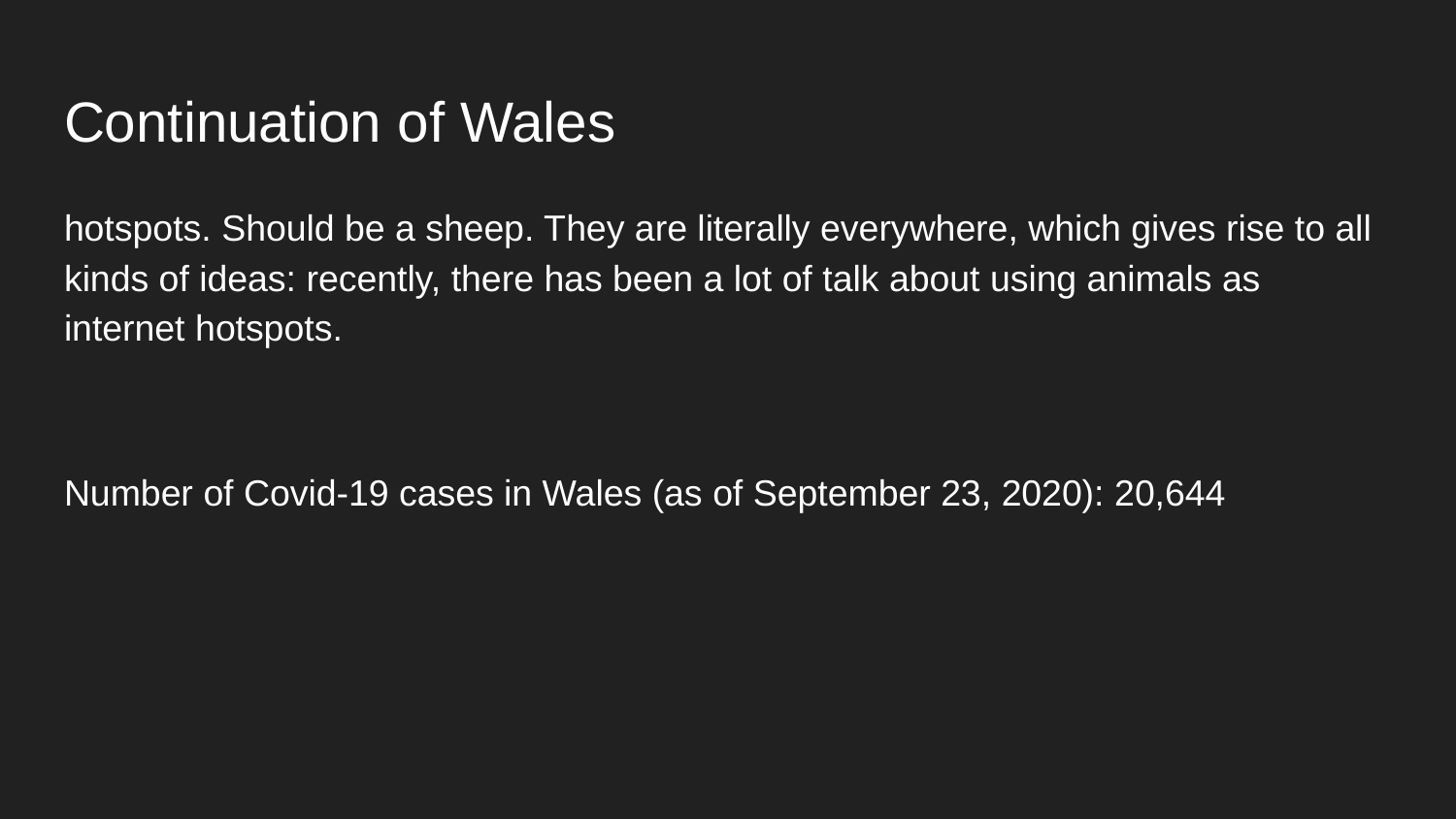

# Continuation of Wales
hotspots. Should be a sheep. They are literally everywhere, which gives rise to all kinds of ideas: recently, there has been a lot of talk about using animals as internet hotspots.

Number of Covid-19 cases in Wales (as of September 23, 2020): 20,644